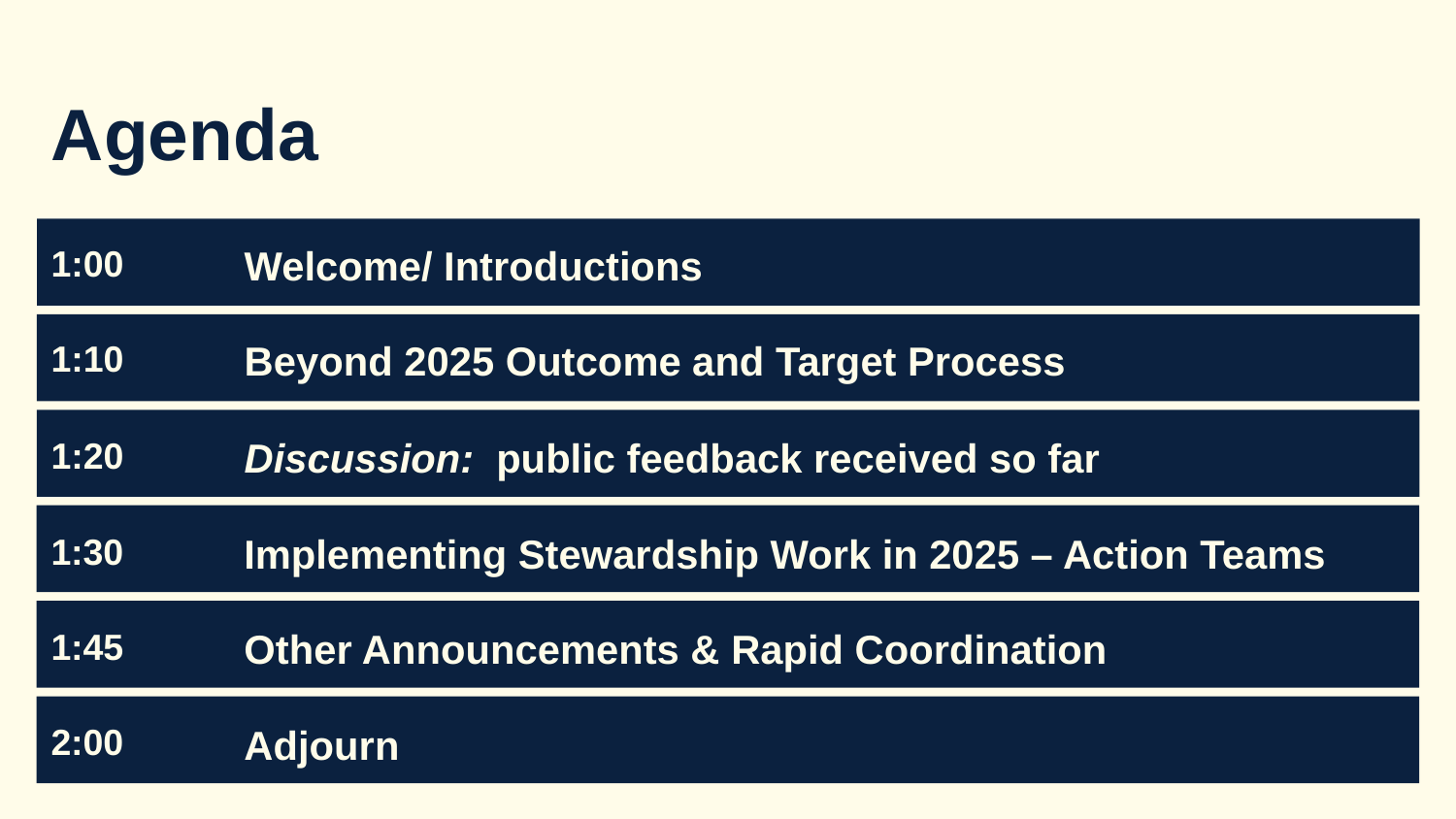

# Agenda
1:00
Welcome/ Introductions
1:10
Beyond 2025 Outcome and Target Process
1:20
Discussion:  public feedback received so far
1:30
Implementing Stewardship Work in 2025 – Action Teams
1:45
Other Announcements & Rapid Coordination
2:00
Adjourn